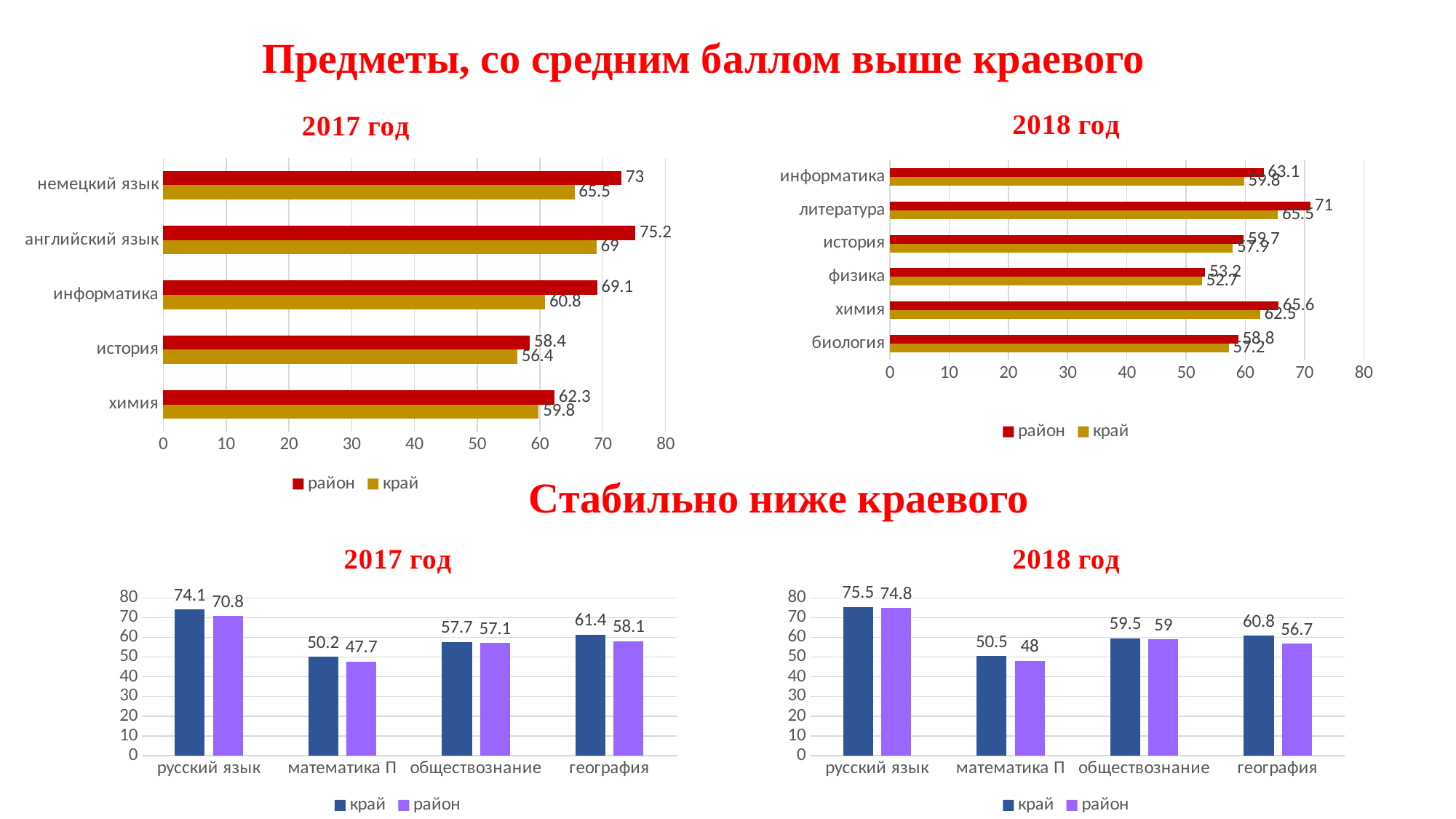

# Предметы, со средним баллом выше краевого

### Chart: 2017 год

| Category | край | район |
|---|---|---|
| химия | 59.8 | 62.3 |
| история | 56.4 | 58.4 |
| информатика | 60.8 | 69.1 |
| английский язык | 69.0 | 75.2 |
| немецкий язык | 65.5 | 73.0 |

### Chart: 2018 год

| Category | край | район |
|---|---|---|
| биология | 57.2 | 58.8 |
| химия | 62.5 | 65.6 |
| физика | 52.7 | 53.2 |
| история | 57.9 | 59.7 |
| литература | 65.5 | 71.0 |
| информатика | 59.8 | 63.1 |
Стабильно ниже краевого

### Chart: 2017 год

| Category | край | район |
|---|---|---|
| русский язык | 74.1 | 70.8 |
| математика П | 50.2 | 47.7 |
| обществознание | 57.7 | 57.1 |
| география | 61.4 | 58.1 |

### Chart: 2018 год

| Category | край | район |
|---|---|---|
| русский язык | 75.5 | 74.8 |
| математика П | 50.5 | 48.0 |
| обществознание | 59.5 | 59.0 |
| география | 60.8 | 56.7 |